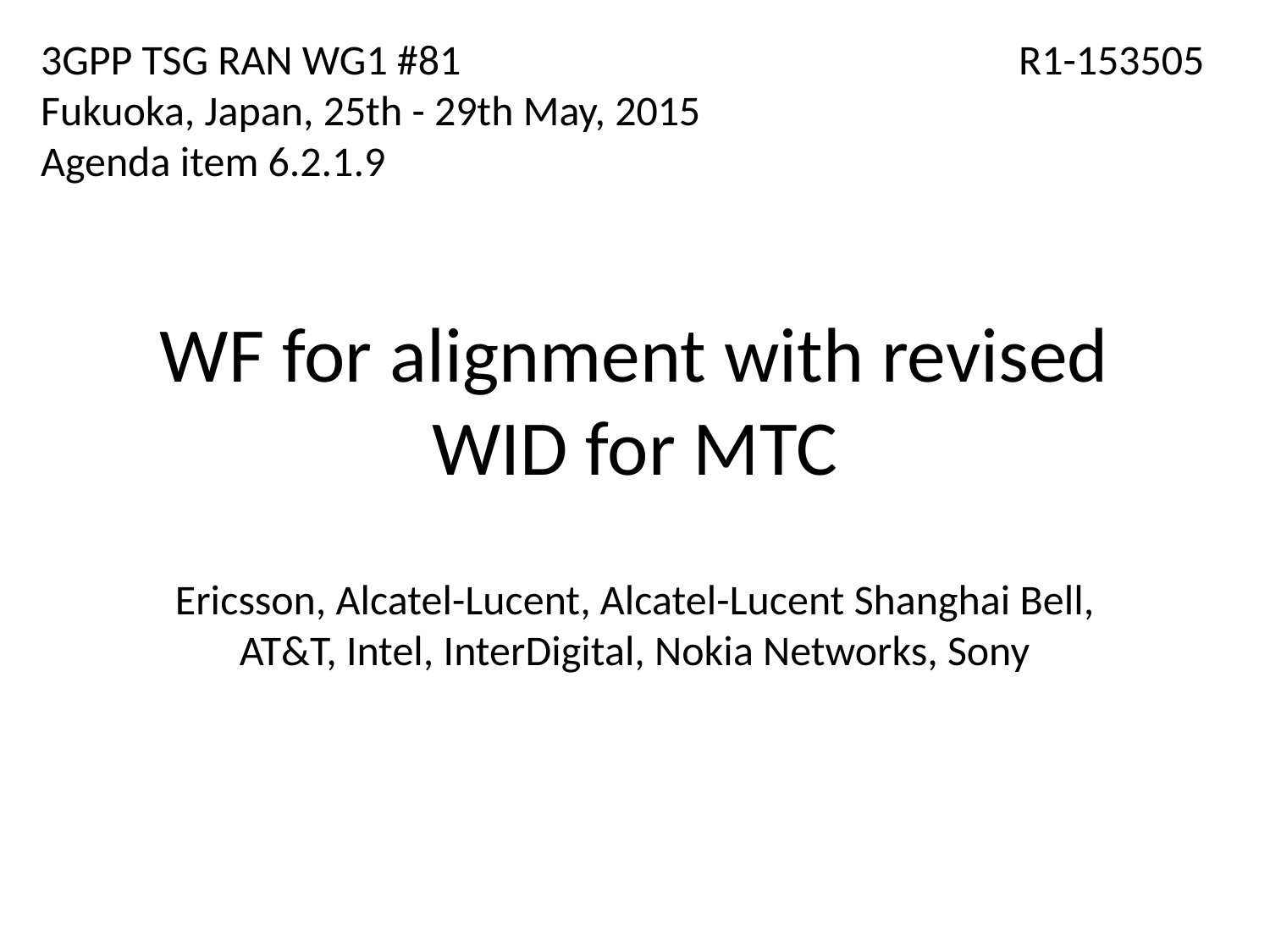

3GPP TSG RAN WG1 #81
Fukuoka, Japan, 25th - 29th May, 2015
Agenda item 6.2.1.9
R1-153505
# WF for alignment with revised WID for MTC
Ericsson, Alcatel-Lucent, Alcatel-Lucent Shanghai Bell, AT&T, Intel, InterDigital, Nokia Networks, Sony